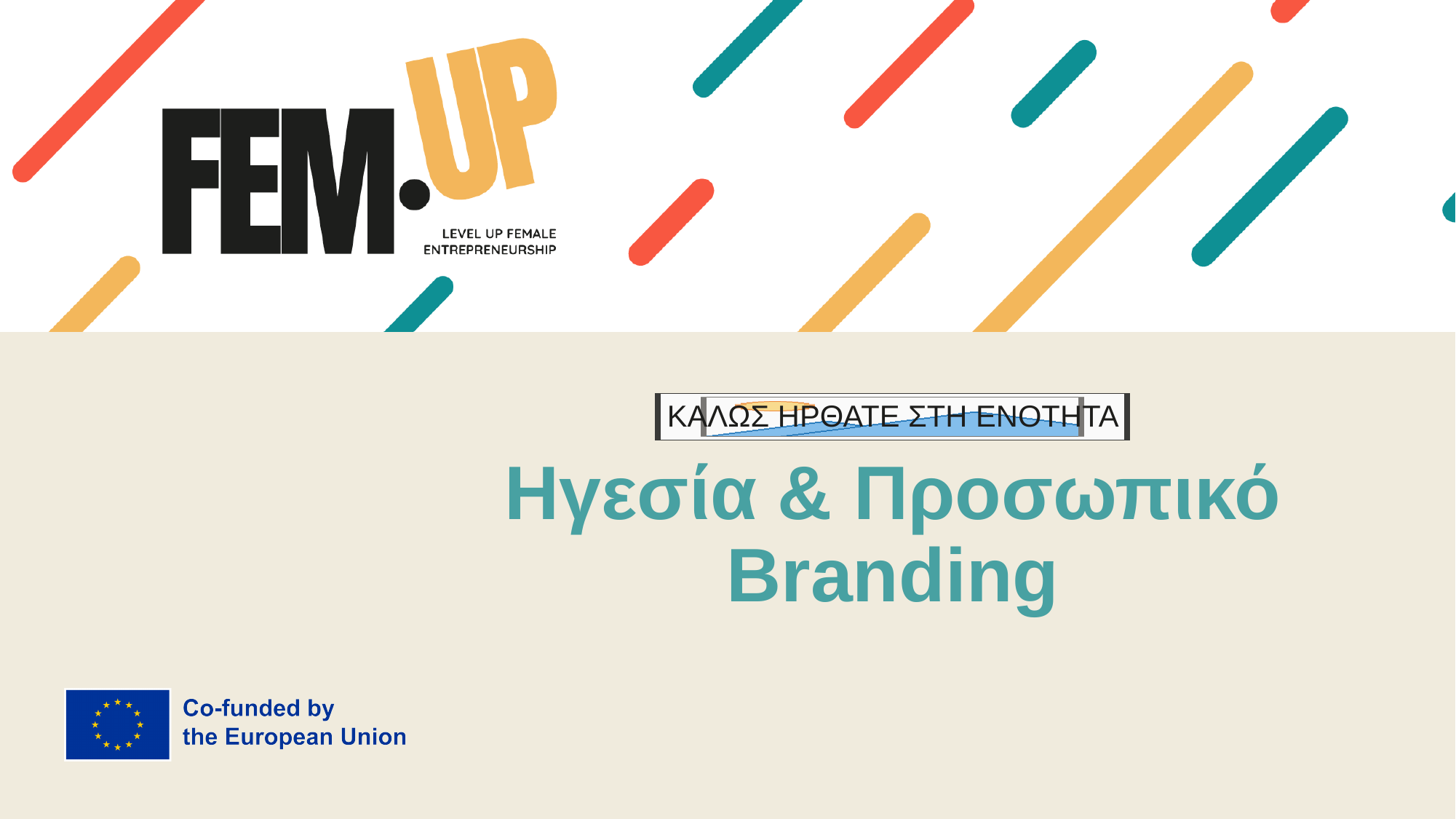

# Ηγεσία & Προσωπικό Branding
ΚΑΛΩΣ ΗΡΘΑΤΕ ΣΤΗ ΕΝΟΤΗΤΑ